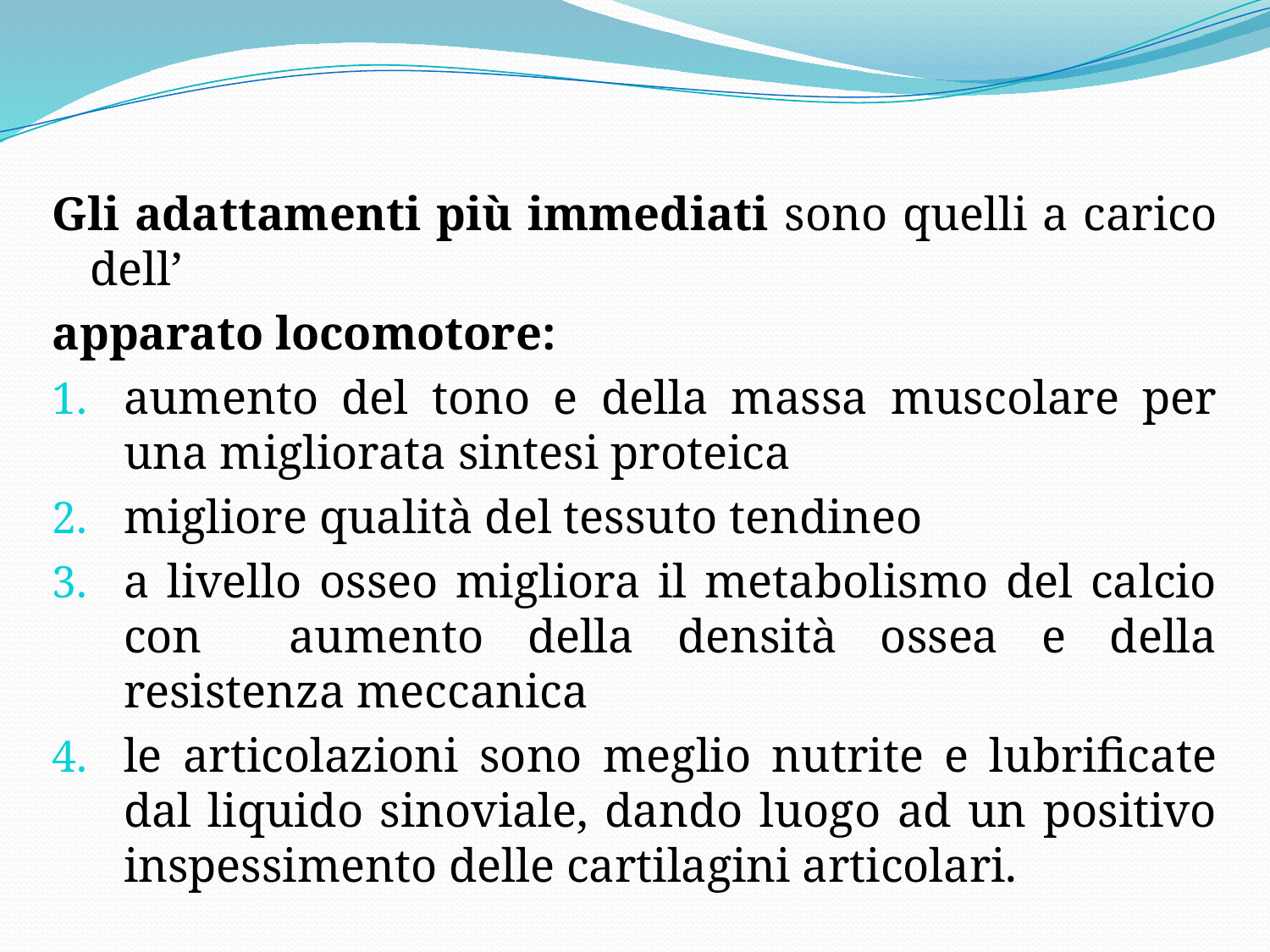

Gli adattamenti più immediati sono quelli a carico dell’
apparato locomotore:
aumento del tono e della massa muscolare per una migliorata sintesi proteica
migliore qualità del tessuto tendineo
a livello osseo migliora il metabolismo del calcio con  aumento della densità ossea e della resistenza meccanica
le articolazioni sono meglio nutrite e lubrificate dal liquido sinoviale, dando luogo ad un positivo inspessimento delle cartilagini articolari.